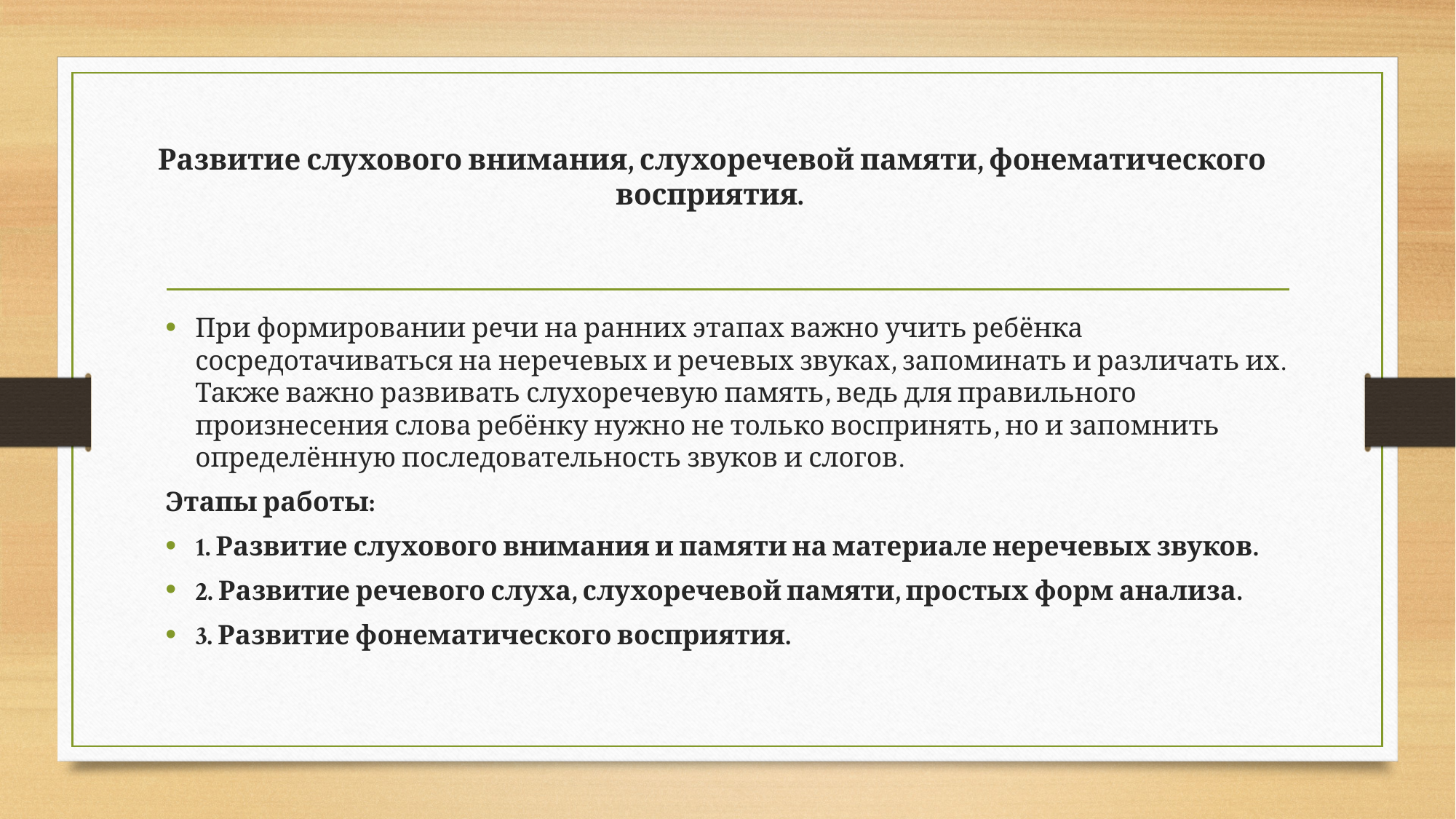

# Развитие слухового внимания, слухоречевой памяти, фонематического восприятия.
При формировании речи на ранних этапах важно учить ребёнка сосредотачиваться на неречевых и речевых звуках, запоминать и различать их. Также важно развивать слухоречевую память, ведь для правильного произнесения слова ребёнку нужно не только воспринять, но и запомнить определённую последовательность звуков и слогов.
Этапы работы:
1. Развитие слухового внимания и памяти на материале неречевых звуков.
2. Развитие речевого слуха, слухоречевой памяти, простых форм анализа.
3. Развитие фонематического восприятия.